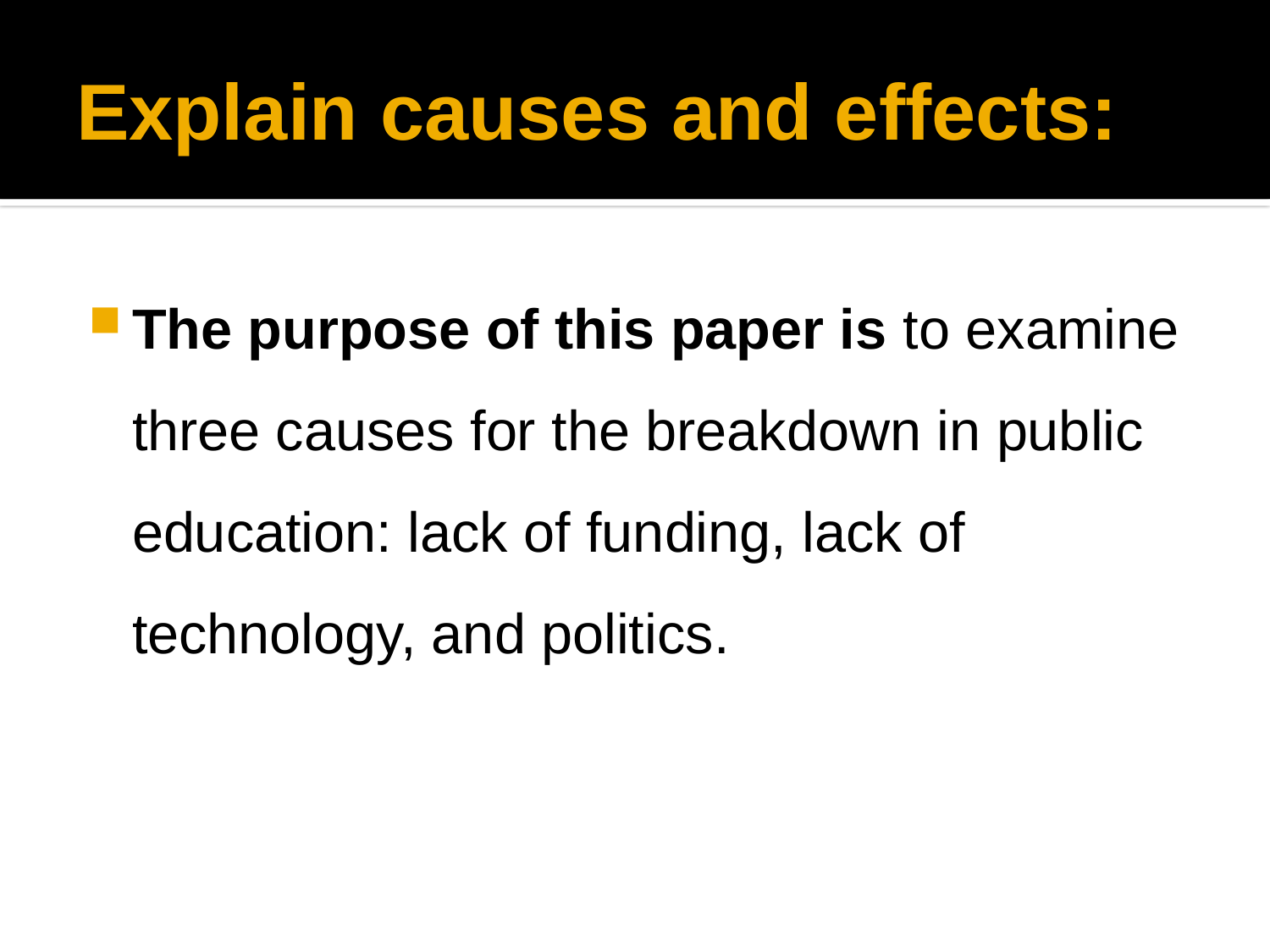

# Explain causes and effects:
The purpose of this paper is to examine three causes for the breakdown in public education: lack of funding, lack of technology, and politics.